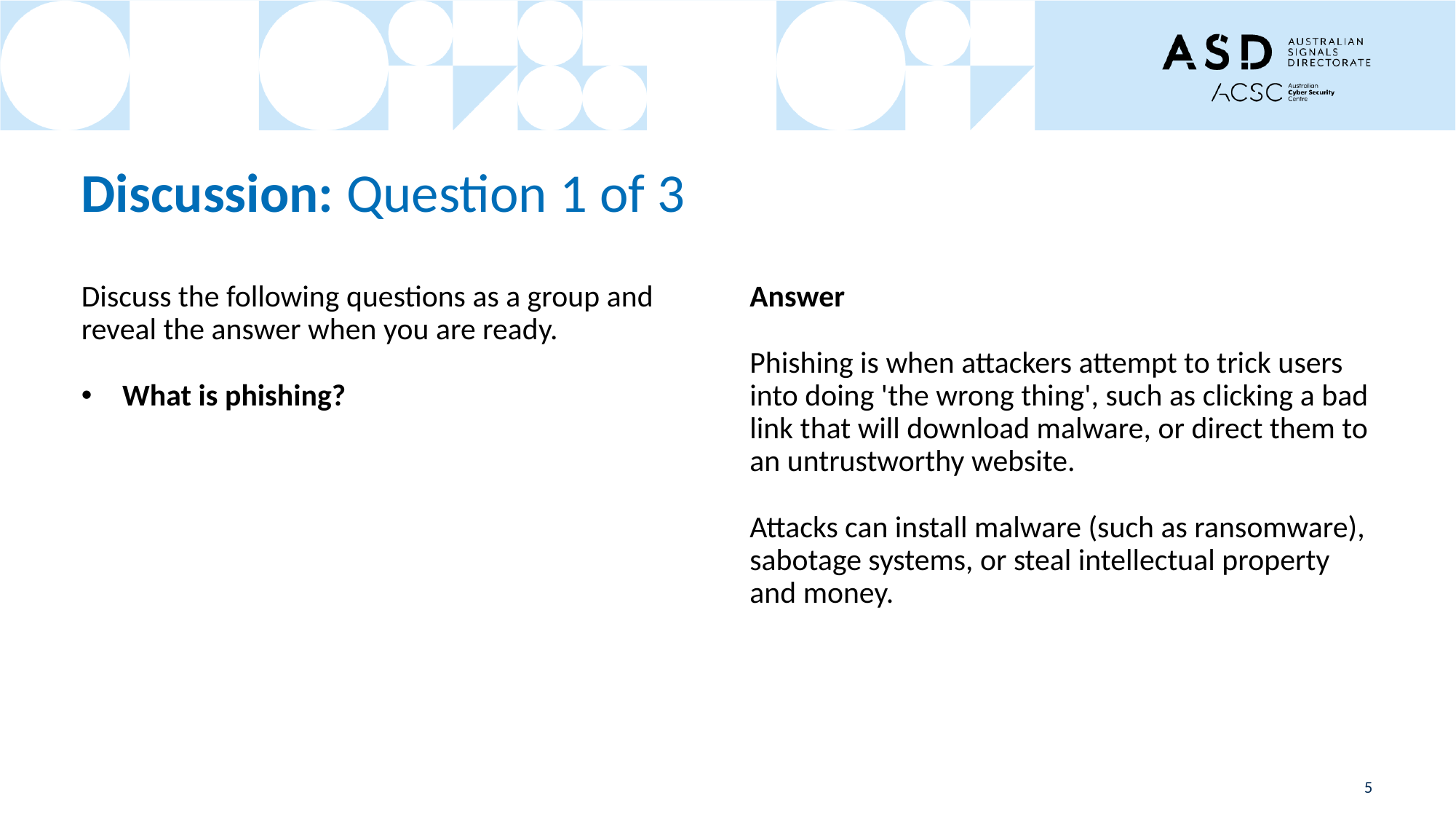

# Discussion: Question 1 of 3
Discuss the following questions as a group and reveal the answer when you are ready.
What is phishing?
Answer
Phishing is when attackers attempt to trick users into doing 'the wrong thing', such as clicking a bad link that will download malware, or direct them to an untrustworthy website.
Attacks can install malware (such as ransomware), sabotage systems, or steal intellectual property and money.
5